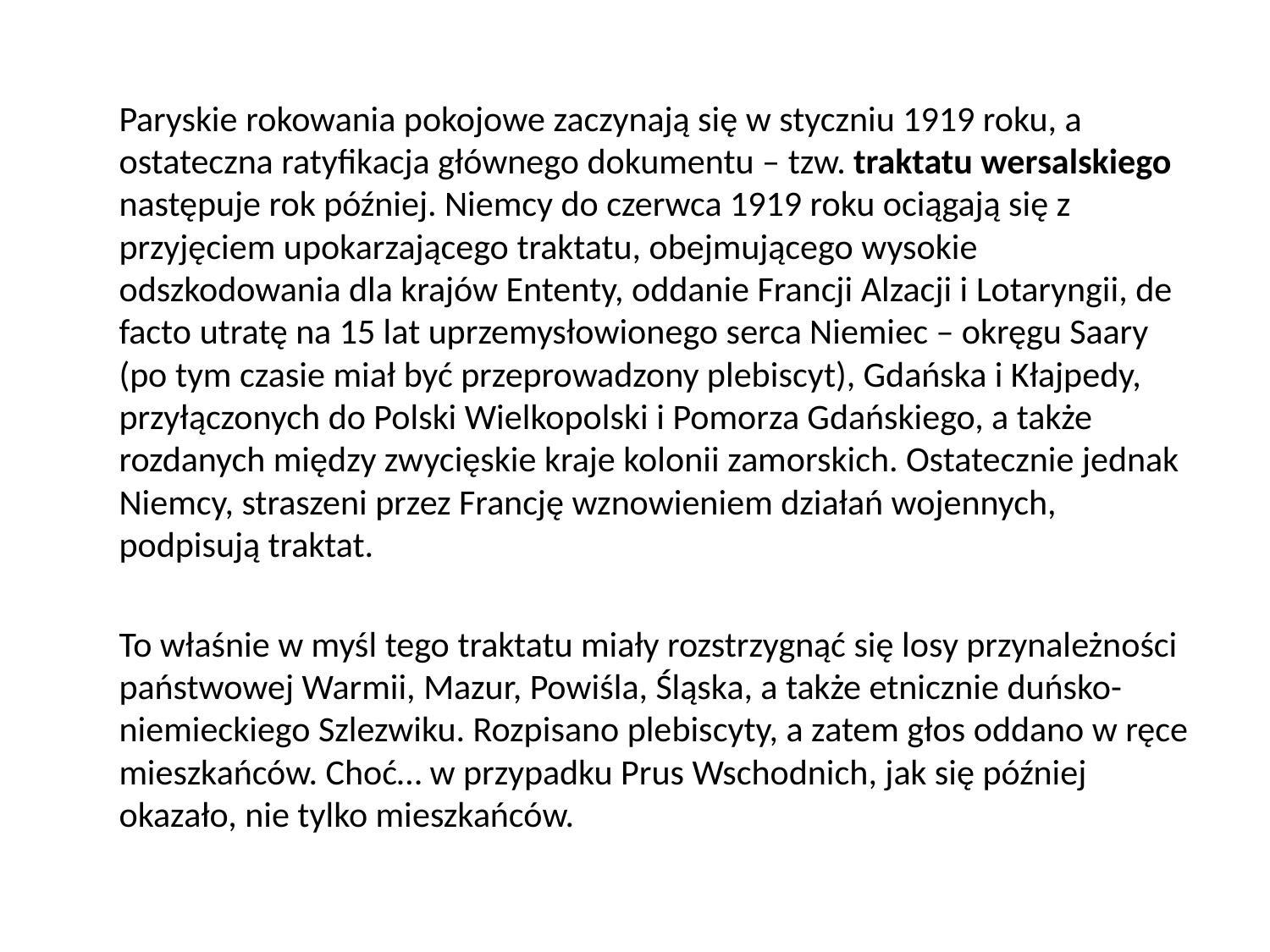

Paryskie rokowania pokojowe zaczynają się w styczniu 1919 roku, a ostateczna ratyfikacja głównego dokumentu – tzw. traktatu wersalskiego następuje rok później. Niemcy do czerwca 1919 roku ociągają się z przyjęciem upokarzającego traktatu, obejmującego wysokie odszkodowania dla krajów Ententy, oddanie Francji Alzacji i Lotaryngii, de facto utratę na 15 lat uprzemysłowionego serca Niemiec – okręgu Saary (po tym czasie miał być przeprowadzony plebiscyt), Gdańska i Kłajpedy, przyłączonych do Polski Wielkopolski i Pomorza Gdańskiego, a także rozdanych między zwycięskie kraje kolonii zamorskich. Ostatecznie jednak Niemcy, straszeni przez Francję wznowieniem działań wojennych, podpisują traktat.

	To właśnie w myśl tego traktatu miały rozstrzygnąć się losy przynależności państwowej Warmii, Mazur, Powiśla, Śląska, a także etnicznie duńsko-niemieckiego Szlezwiku. Rozpisano plebiscyty, a zatem głos oddano w ręce mieszkańców. Choć… w przypadku Prus Wschodnich, jak się później okazało, nie tylko mieszkańców.